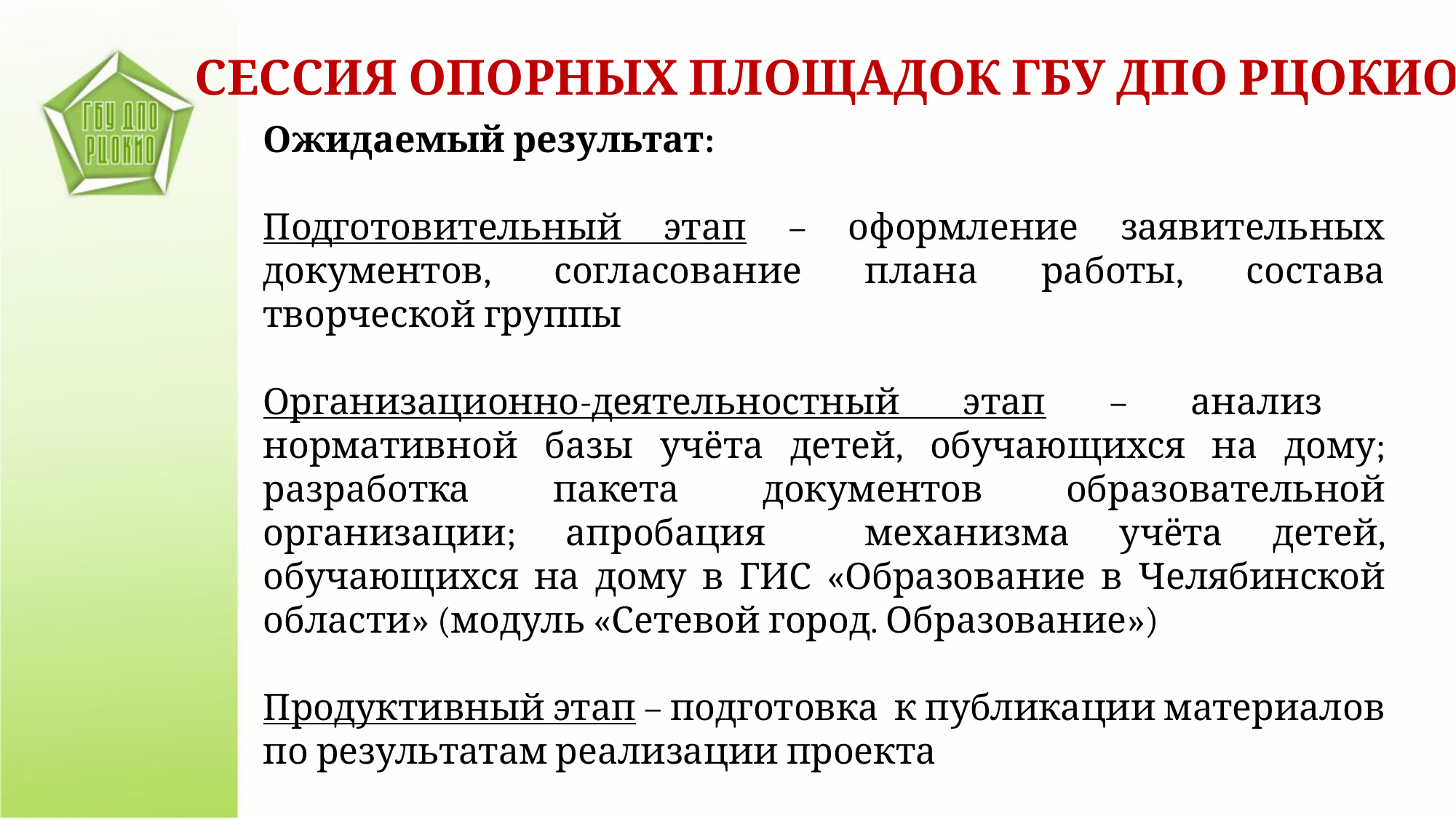

СЕССИЯ ОПОРНЫХ ПЛОЩАДОК ГБУ ДПО РЦОКИО
Ожидаемый результат:

Подготовительный этап – оформление заявительных документов, согласование плана работы, состава творческой группы

Организационно-деятельностный этап – анализ  нормативной базы учёта детей, обучающихся на дому; разработка пакета документов образовательной организации; апробация  механизма учёта детей, обучающихся на дому в ГИС «Образование в Челябинской области» (модуль «Сетевой город. Образование»)

Продуктивный этап – подготовка  к публикации материалов по результатам реализации проекта